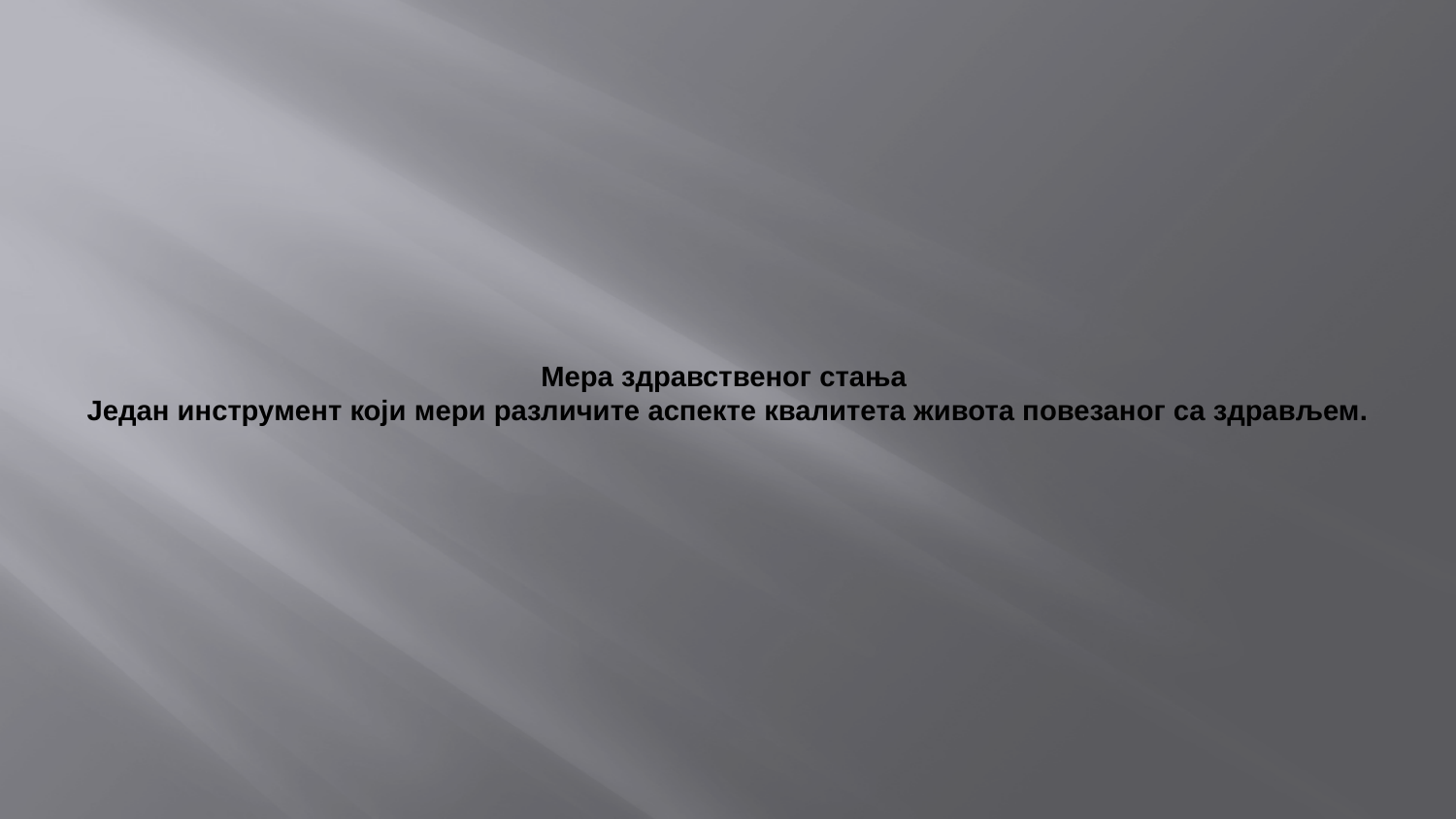

# Мера здравственог стања Један инструмент који мери различите аспекте квалитета живота повезаног са здрављем.